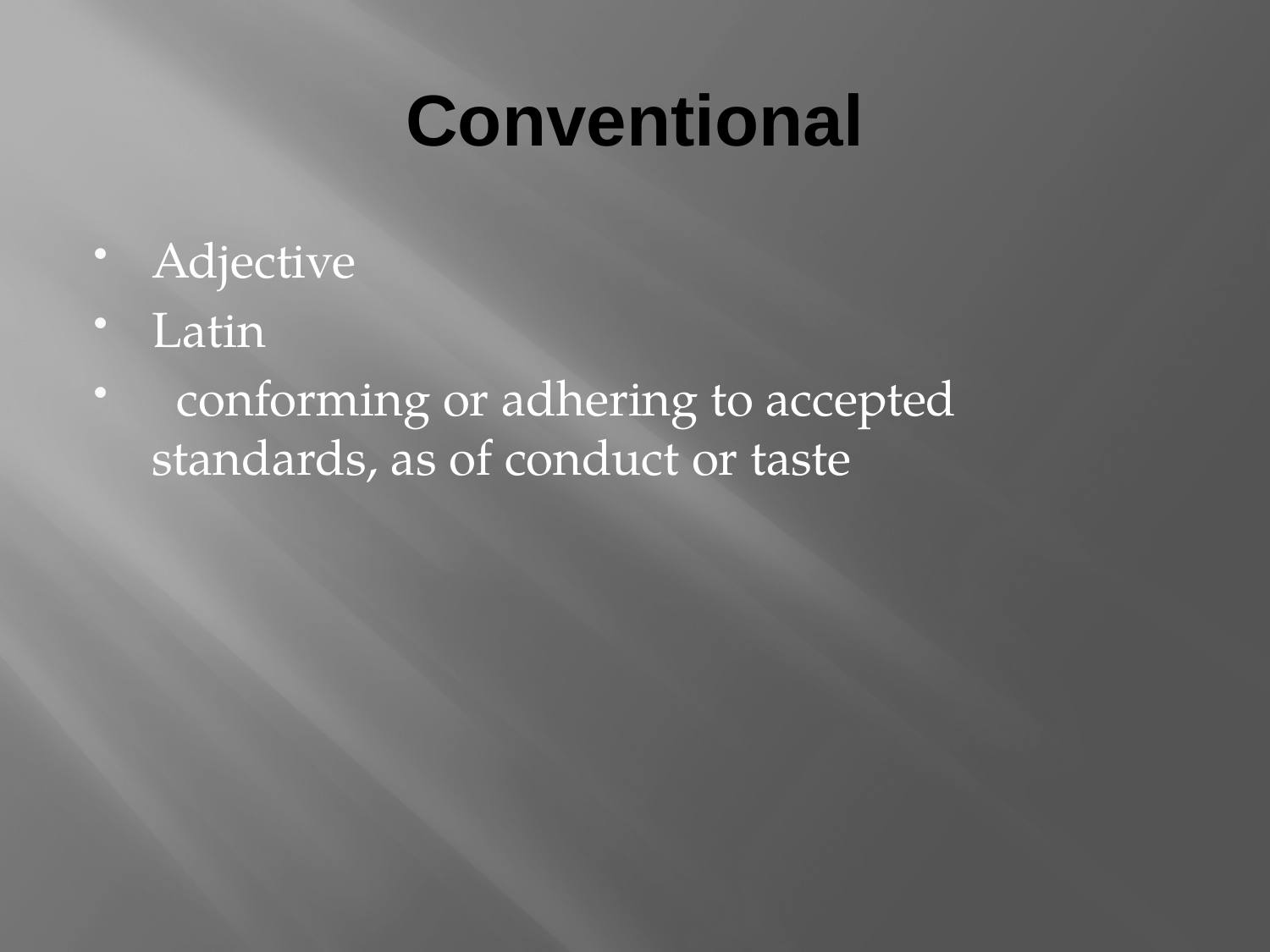

# Conventional
Adjective
Latin
  conforming or adhering to accepted standards, as of conduct or taste